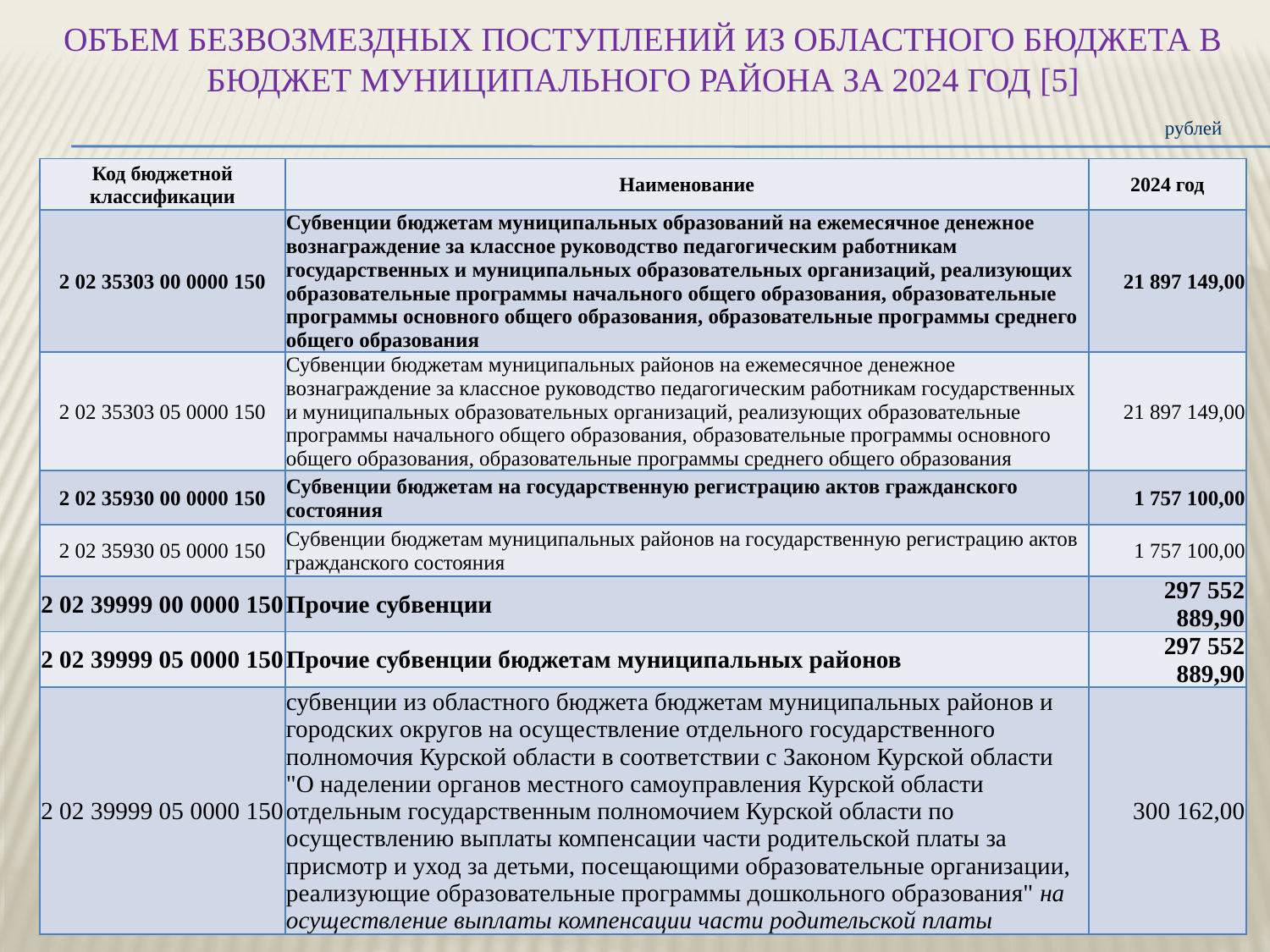

# ОБЪЕМ БЕЗВОЗМЕЗДНЫХ ПОСТУПЛЕНИЙ ИЗ ОБЛАСТНОГО БЮДЖЕТА В БЮДЖЕТ МУНИЦИПАЛЬНОГО РАЙОНА ЗА 2024 ГОД [5]
рублей
| Код бюджетной классификации | Наименование | 2024 год |
| --- | --- | --- |
| 2 02 35303 00 0000 150 | Субвенции бюджетам муниципальных образований на ежемесячное денежное вознаграждение за классное руководство педагогическим работникам государственных и муниципальных образовательных организаций, реализующих образовательные программы начального общего образования, образовательные программы основного общего образования, образовательные программы среднего общего образования | 21 897 149,00 |
| 2 02 35303 05 0000 150 | Субвенции бюджетам муниципальных районов на ежемесячное денежное вознаграждение за классное руководство педагогическим работникам государственных и муниципальных образовательных организаций, реализующих образовательные программы начального общего образования, образовательные программы основного общего образования, образовательные программы среднего общего образования | 21 897 149,00 |
| 2 02 35930 00 0000 150 | Субвенции бюджетам на государственную регистрацию актов гражданского состояния | 1 757 100,00 |
| 2 02 35930 05 0000 150 | Субвенции бюджетам муниципальных районов на государственную регистрацию актов гражданского состояния | 1 757 100,00 |
| 2 02 39999 00 0000 150 | Прочие субвенции | 297 552 889,90 |
| 2 02 39999 05 0000 150 | Прочие субвенции бюджетам муниципальных районов | 297 552 889,90 |
| 2 02 39999 05 0000 150 | субвенции из областного бюджета бюджетам муниципальных районов и городских округов на осуществление отдельного государственного полномочия Курской области в соответствии с Законом Курской области "О наделении органов местного самоуправления Курской области отдельным государственным полномочием Курской области по осуществлению выплаты компенсации части родительской платы за присмотр и уход за детьми, посещающими образовательные организации, реализующие образовательные программы дошкольного образования" на осуществление выплаты компенсации части родительской платы | 300 162,00 |